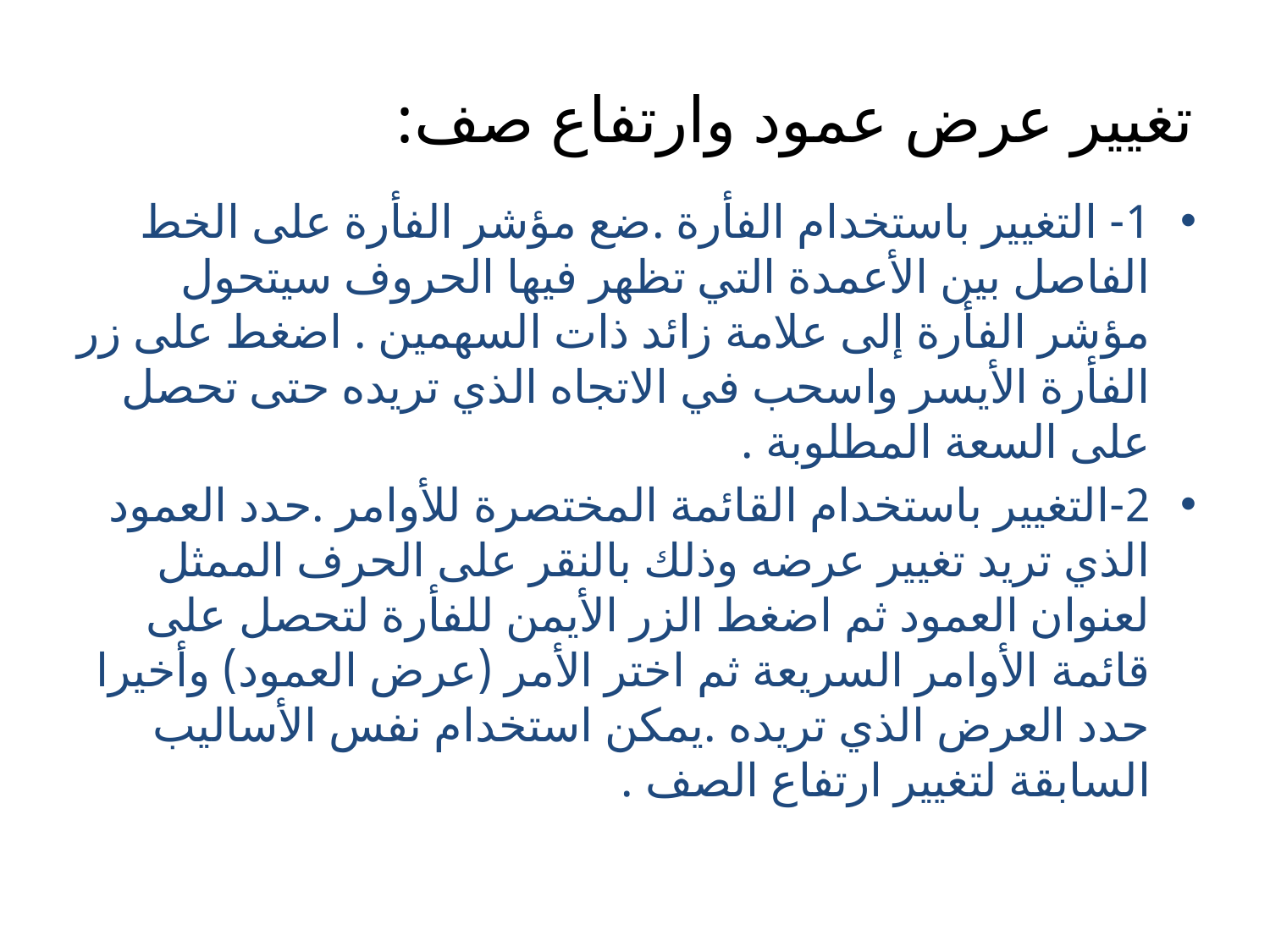

# تغيير عرض عمود وارتفاع صف:
1- التغيير باستخدام الفأرة .ضع مؤشر الفأرة على الخط الفاصل بين الأعمدة التي تظهر فيها الحروف سيتحول مؤشر الفأرة إلى علامة زائد ذات السهمين . اضغط على زر الفأرة الأيسر واسحب في الاتجاه الذي تريده حتى تحصل على السعة المطلوبة .
2-التغيير باستخدام القائمة المختصرة للأوامر .حدد العمود الذي تريد تغيير عرضه وذلك بالنقر على الحرف الممثل لعنوان العمود ثم اضغط الزر الأيمن للفأرة لتحصل على قائمة الأوامر السريعة ثم اختر الأمر (عرض العمود) وأخيرا حدد العرض الذي تريده .يمكن استخدام نفس الأساليب السابقة لتغيير ارتفاع الصف .